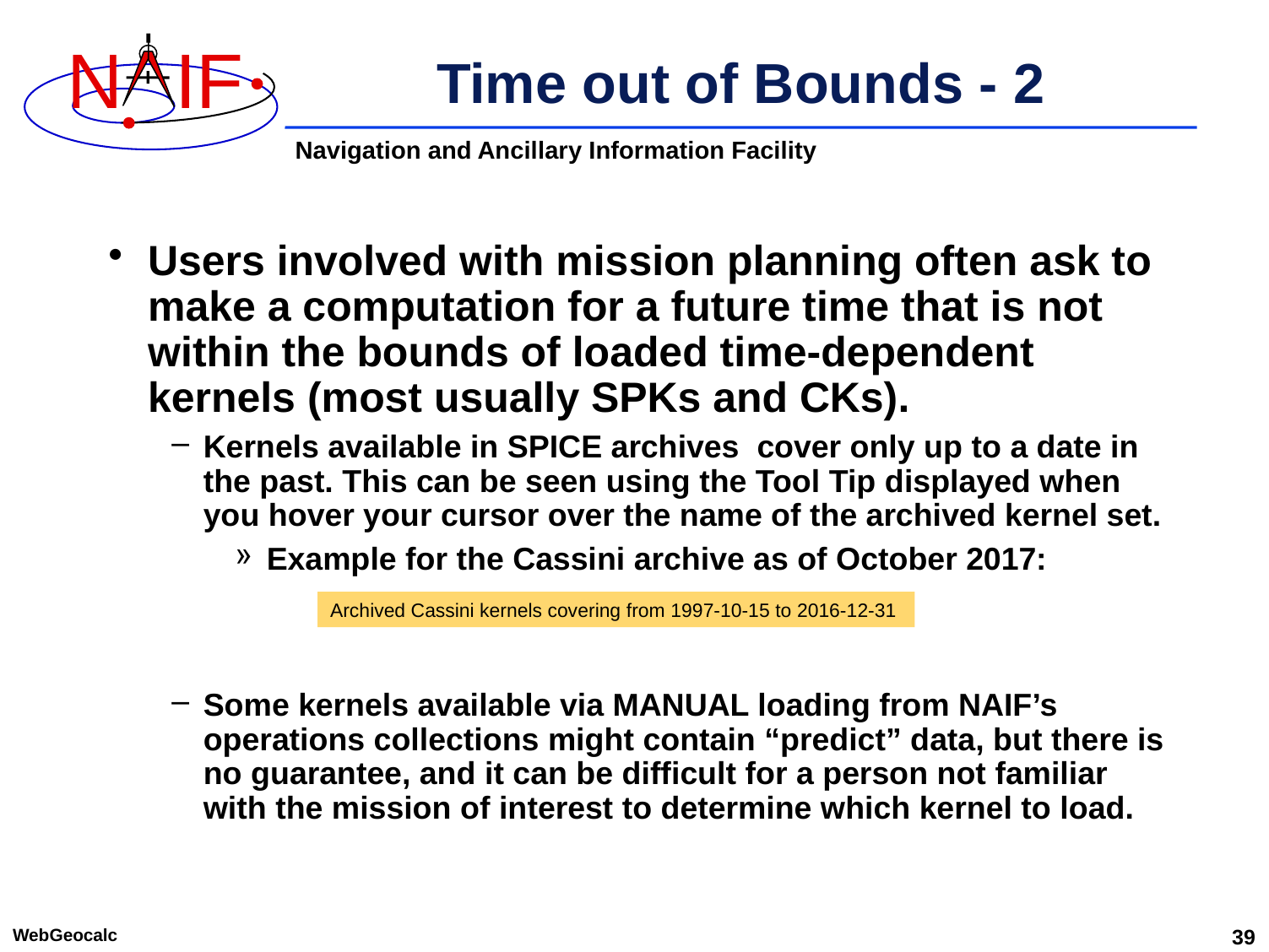

# Time out of Bounds - 2
Users involved with mission planning often ask to make a computation for a future time that is not within the bounds of loaded time-dependent kernels (most usually SPKs and CKs).
Kernels available in SPICE archives  cover only up to a date in the past. This can be seen using the Tool Tip displayed when you hover your cursor over the name of the archived kernel set.
Example for the Cassini archive as of October 2017:

Some kernels available via MANUAL loading from NAIF’s operations collections might contain “predict” data, but there is no guarantee, and it can be difficult for a person not familiar with the mission of interest to determine which kernel to load.

Archived Cassini kernels covering from 1997-10-15 to 2016-12-31
WebGeocalc
39